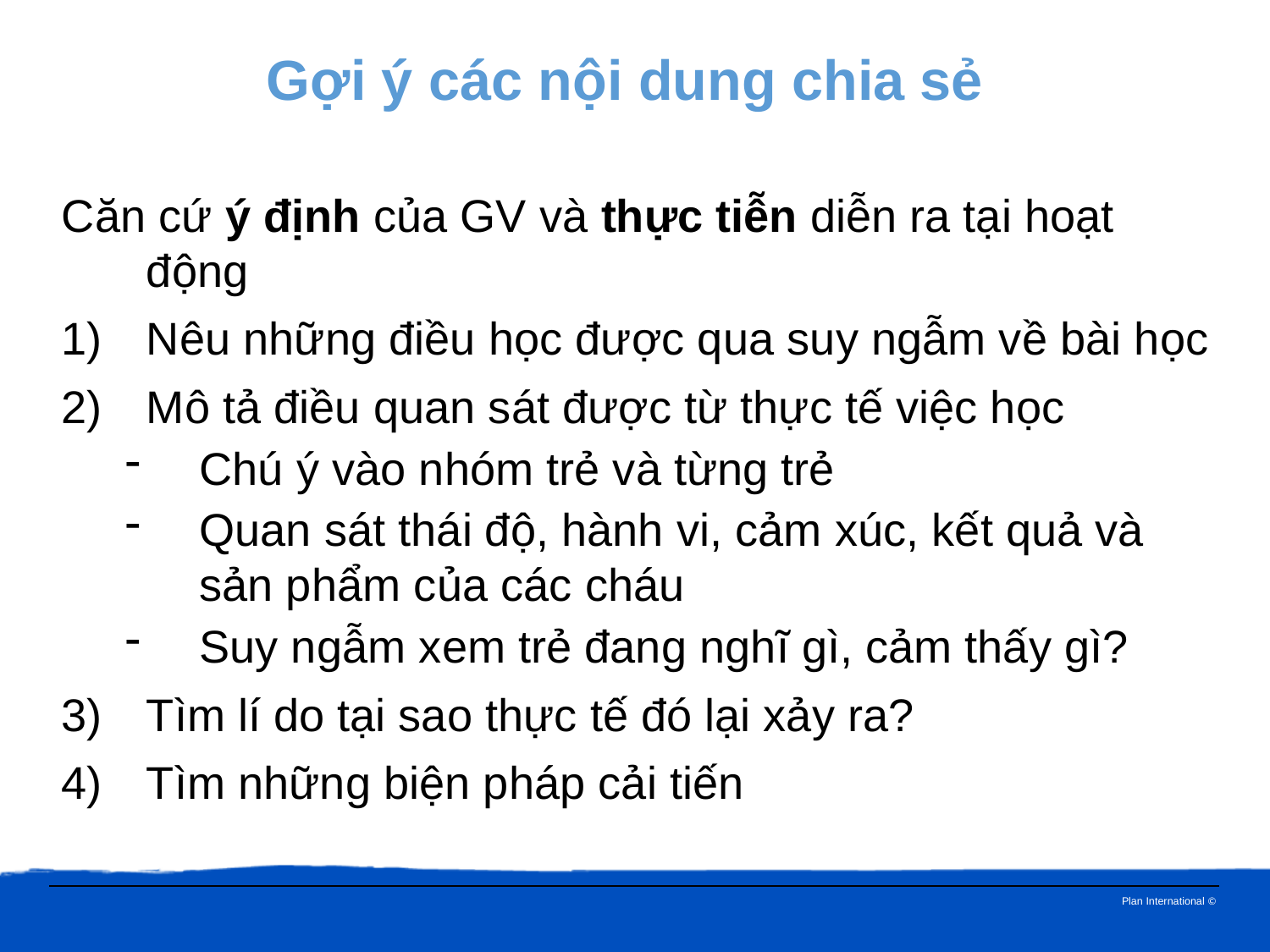

Gợi ý các nội dung chia sẻ
Căn cứ ý định của GV và thực tiễn diễn ra tại hoạt động
Nêu những điều học được qua suy ngẫm về bài học
Mô tả điều quan sát được từ thực tế việc học
Chú ý vào nhóm trẻ và từng trẻ
Quan sát thái độ, hành vi, cảm xúc, kết quả và sản phẩm của các cháu
Suy ngẫm xem trẻ đang nghĩ gì, cảm thấy gì?
Tìm lí do tại sao thực tế đó lại xảy ra?
Tìm những biện pháp cải tiến